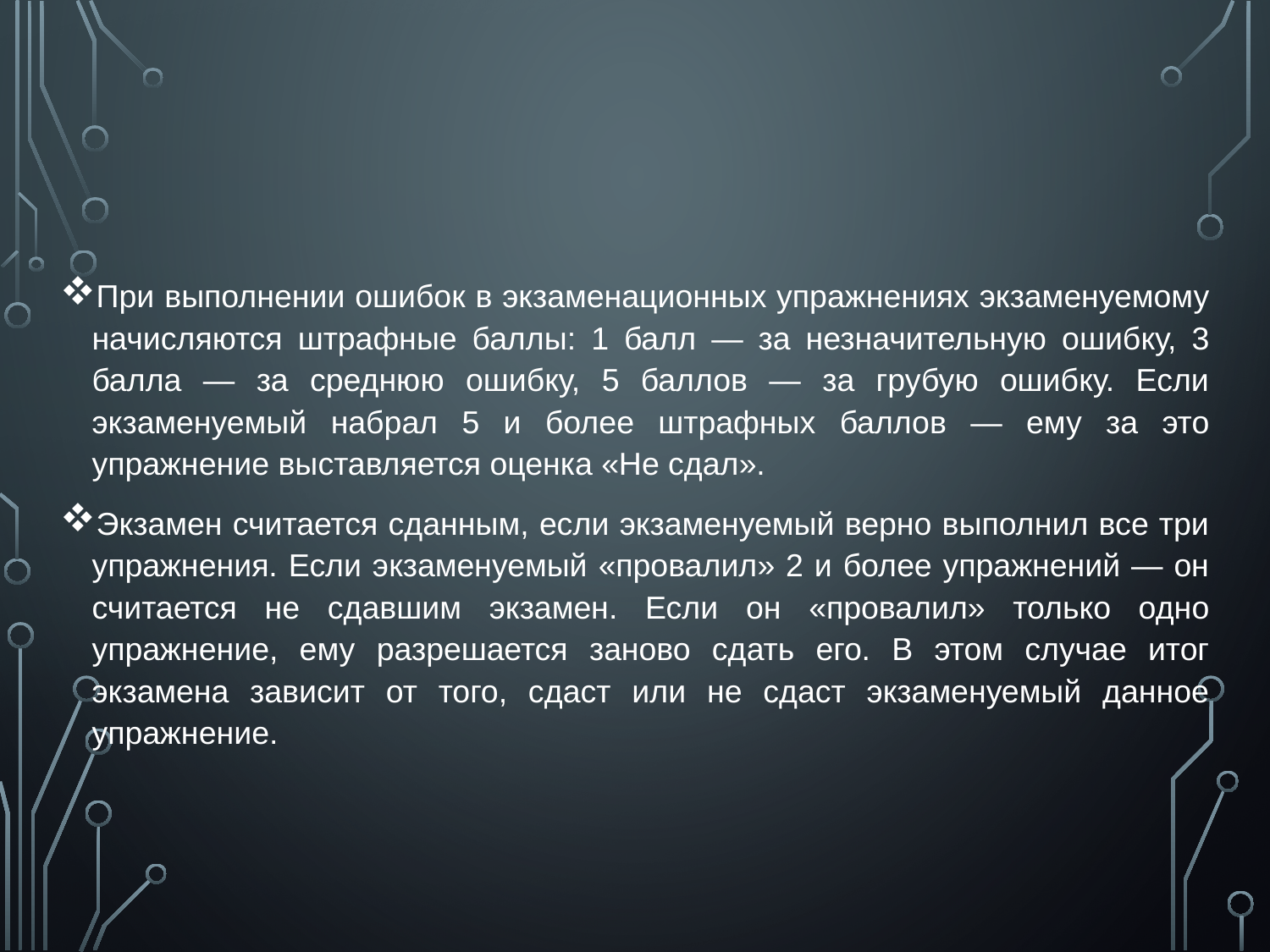

При выполнении ошибок в экзаменационных упражнениях экзаменуемому начисляются штрафные баллы: 1 балл — за незначительную ошибку, 3 балла — за среднюю ошибку, 5 баллов — за грубую ошибку. Если экзаменуемый набрал 5 и более штрафных баллов — ему за это упражнение выставляется оценка «Не сдал».
Экзамен считается сданным, если экзаменуемый верно выполнил все три упражнения. Если экзаменуемый «провалил» 2 и более упражнений — он считается не сдавшим экзамен. Если он «провалил» только одно упражнение, ему разрешается заново сдать его. В этом случае итог экзамена зависит от того, сдаст или не сдаст экзаменуемый данное упражнение.